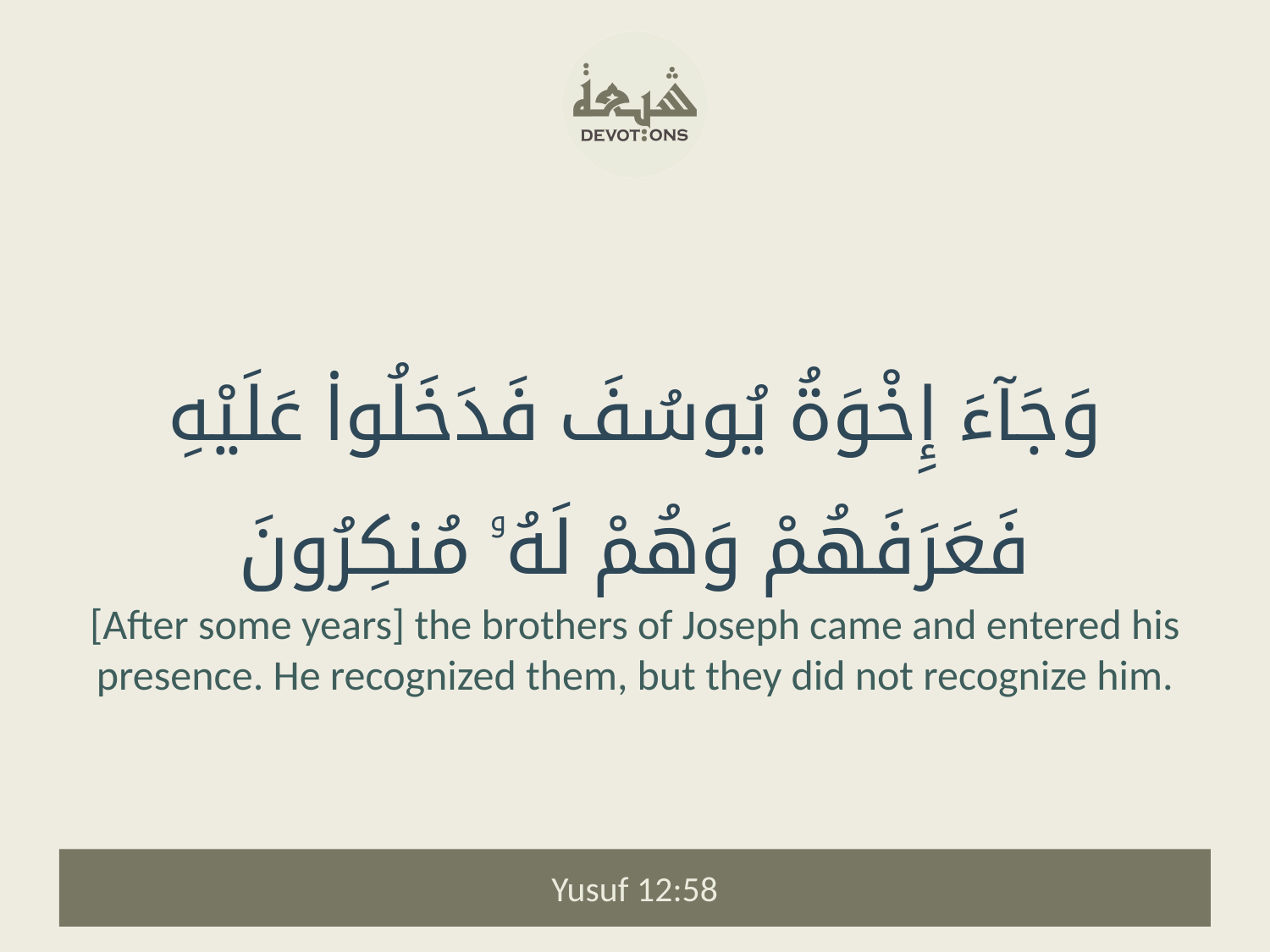

وَجَآءَ إِخْوَةُ يُوسُفَ فَدَخَلُوا۟ عَلَيْهِ فَعَرَفَهُمْ وَهُمْ لَهُۥ مُنكِرُونَ
[After some years] the brothers of Joseph came and entered his presence. He recognized them, but they did not recognize him.
Yusuf 12:58